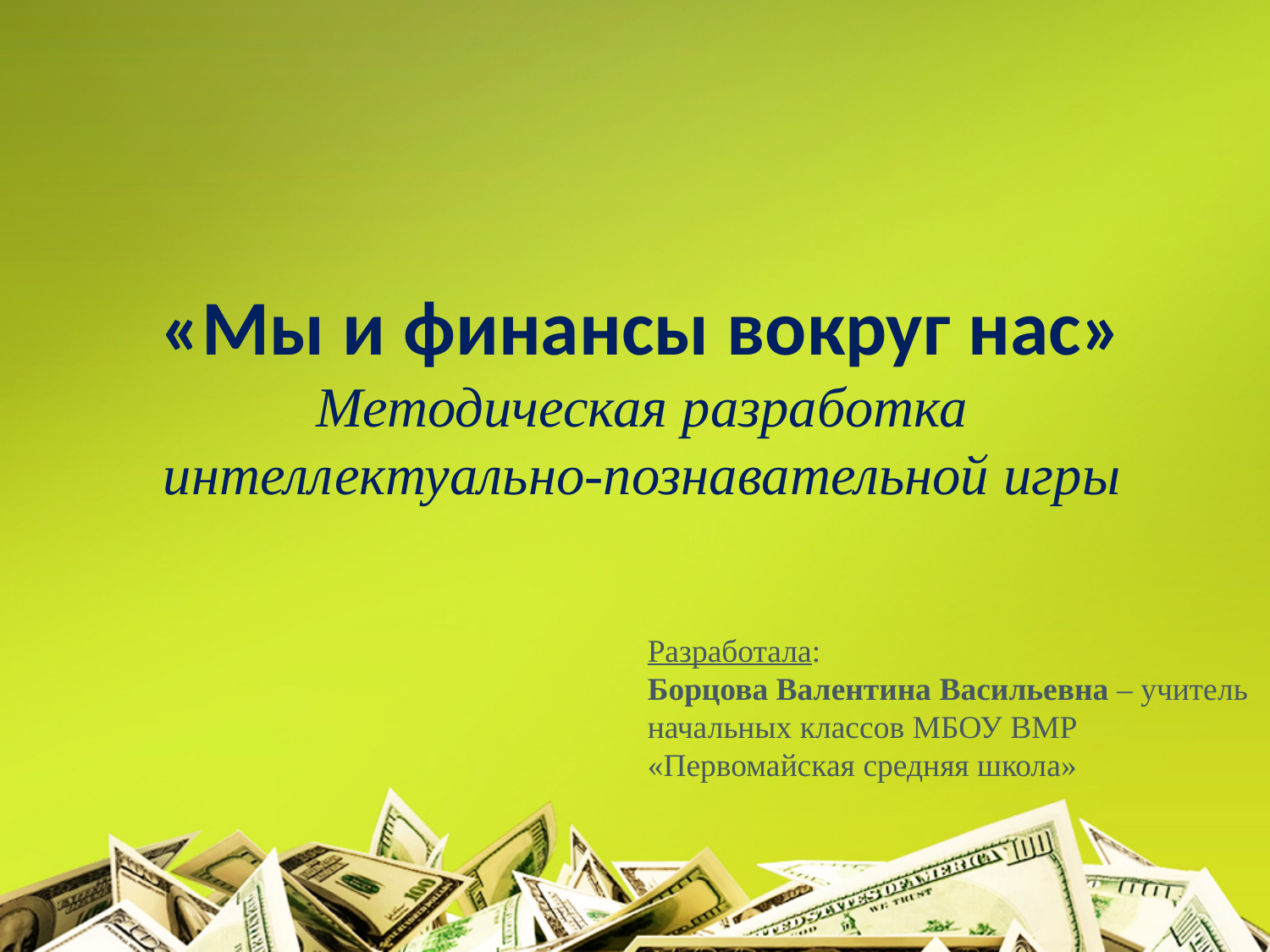

# «Мы и финансы вокруг нас» Методическая разработка интеллектуально-познавательной игры
Разработала:
Борцова Валентина Васильевна – учитель начальных классов МБОУ ВМР «Первомайская средняя школа»